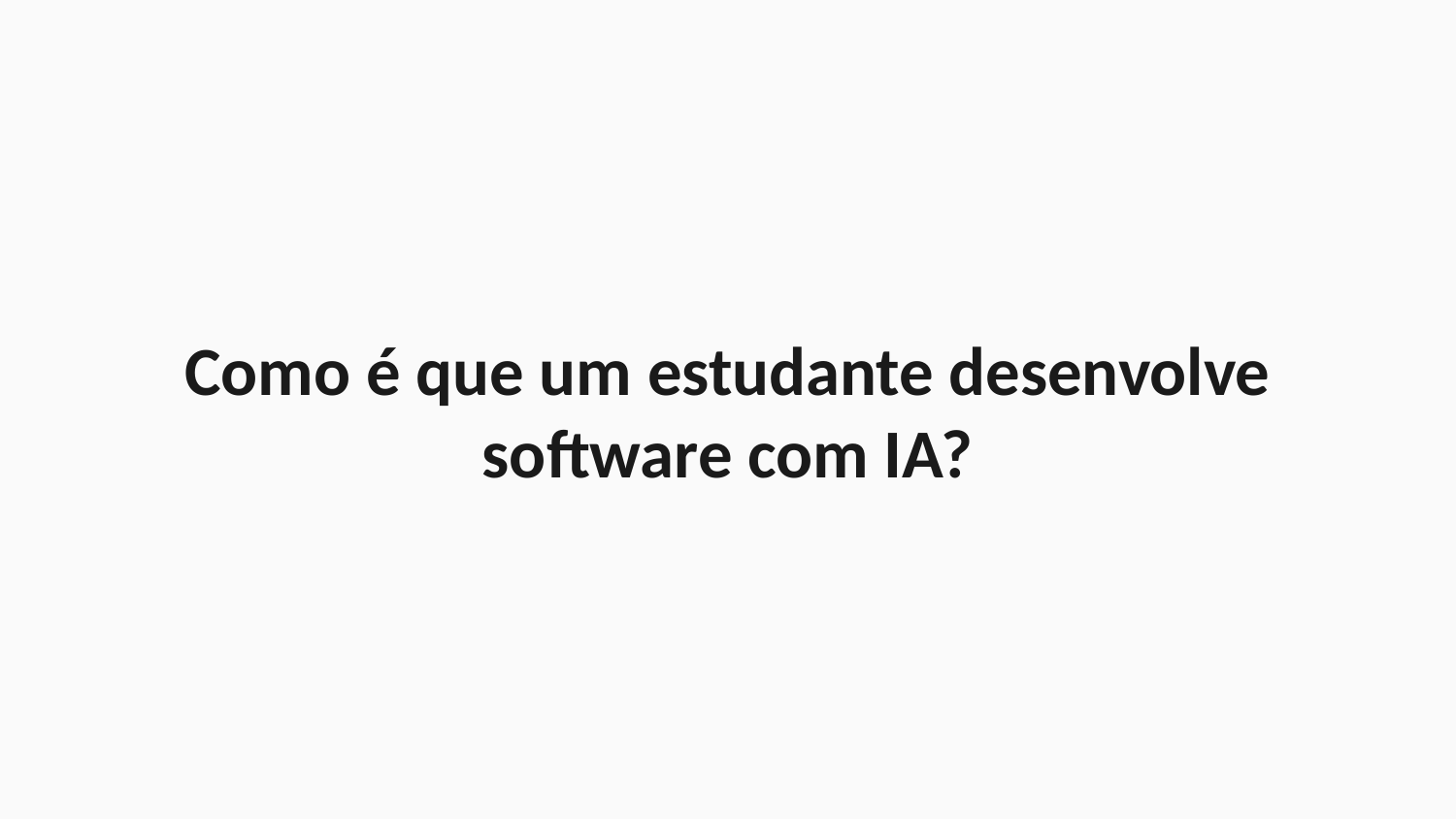

Como é que um estudante desenvolve software com IA?